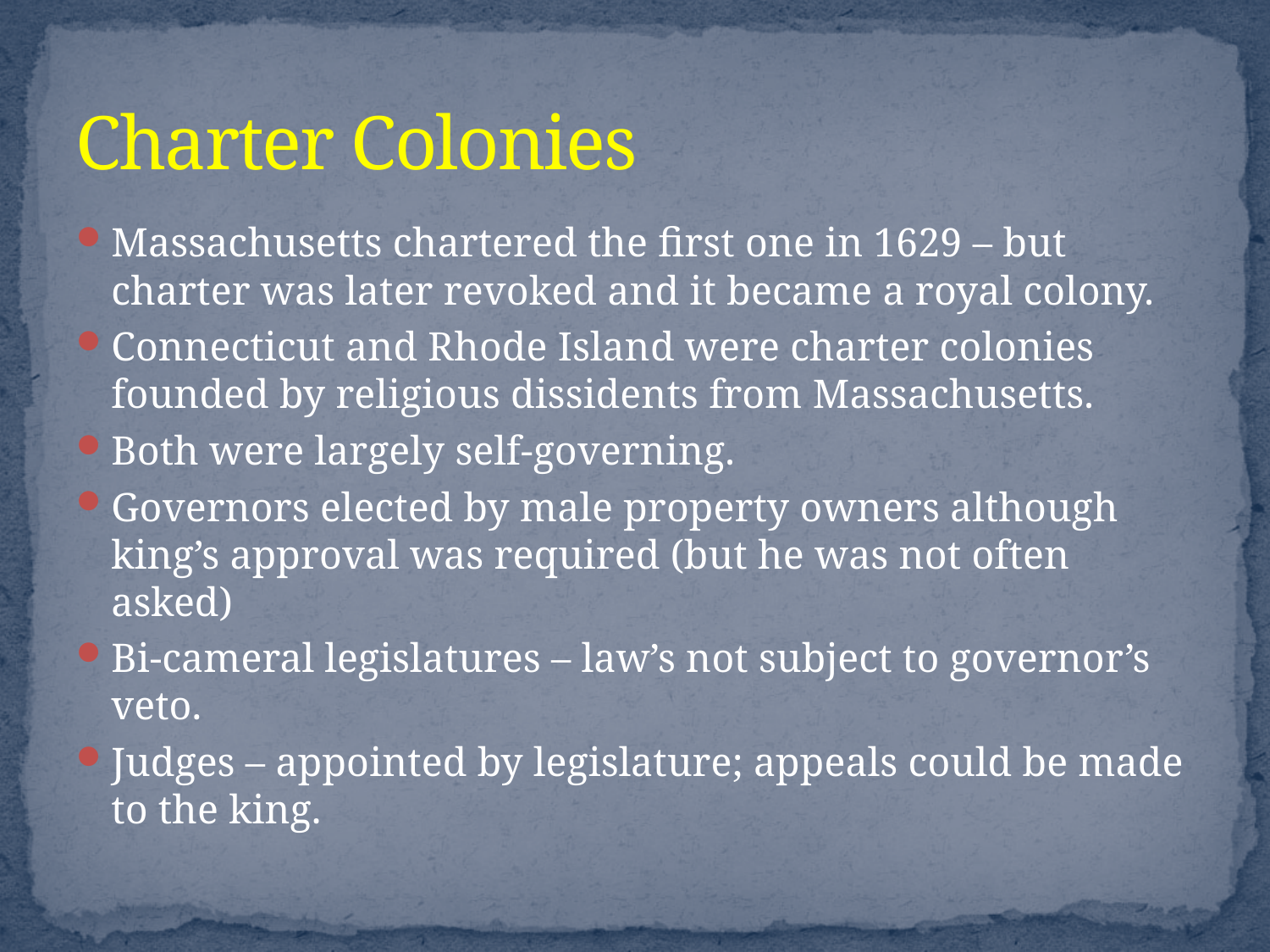

# Charter Colonies
Massachusetts chartered the first one in 1629 – but charter was later revoked and it became a royal colony.
Connecticut and Rhode Island were charter colonies founded by religious dissidents from Massachusetts.
Both were largely self-governing.
Governors elected by male property owners although king’s approval was required (but he was not often asked)
Bi-cameral legislatures – law’s not subject to governor’s veto.
Judges – appointed by legislature; appeals could be made to the king.